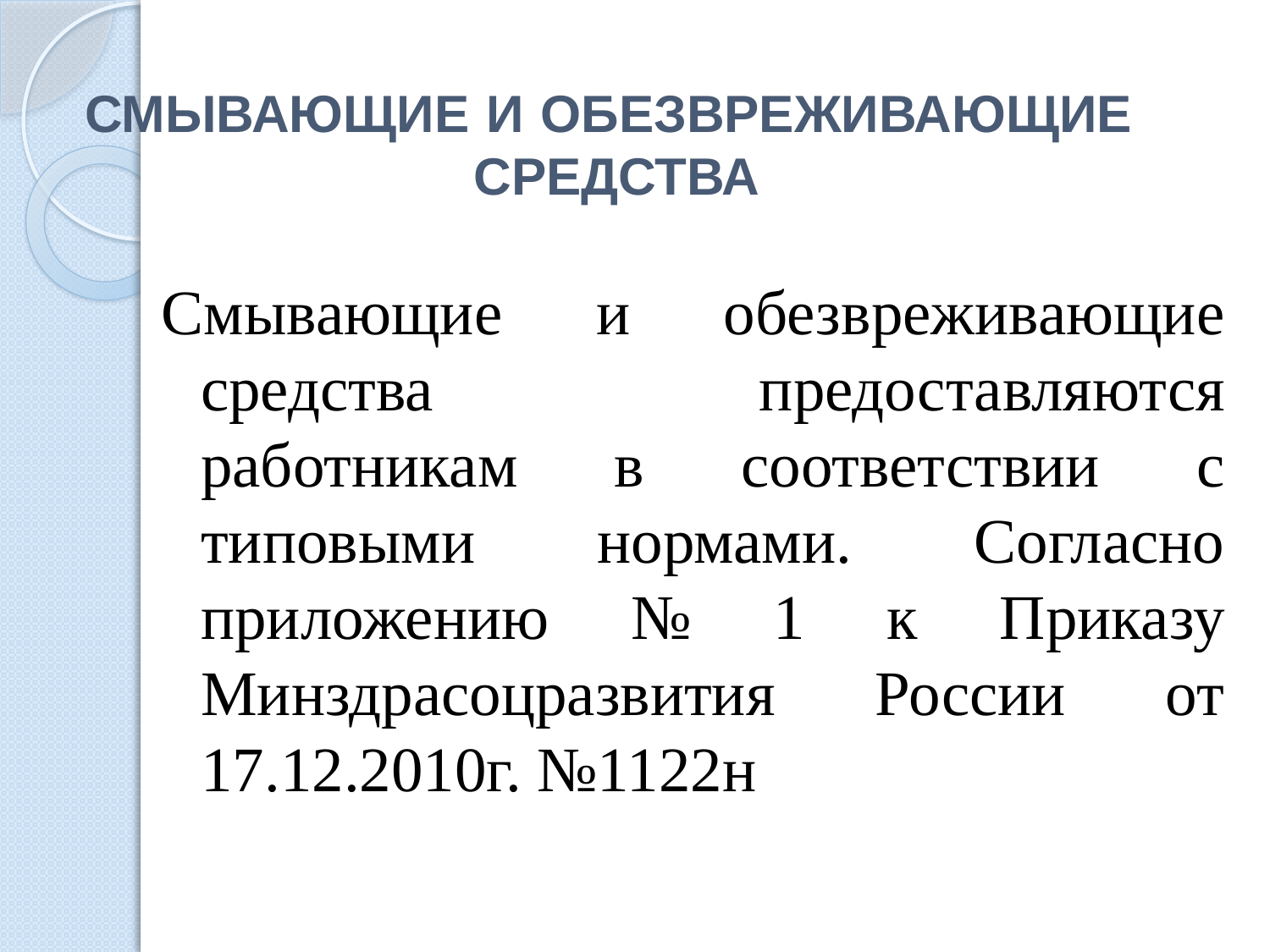

# СМЫВАЮЩИЕ И ОБЕЗВРЕЖИВАЮЩИЕ СРЕДСТВА
Смывающие и обезвреживающие средства предоставляются работникам в соответствии с типовыми нормами. Согласно приложению № 1 к Приказу Минздрасоцразвития России от 17.12.2010г. №1122н